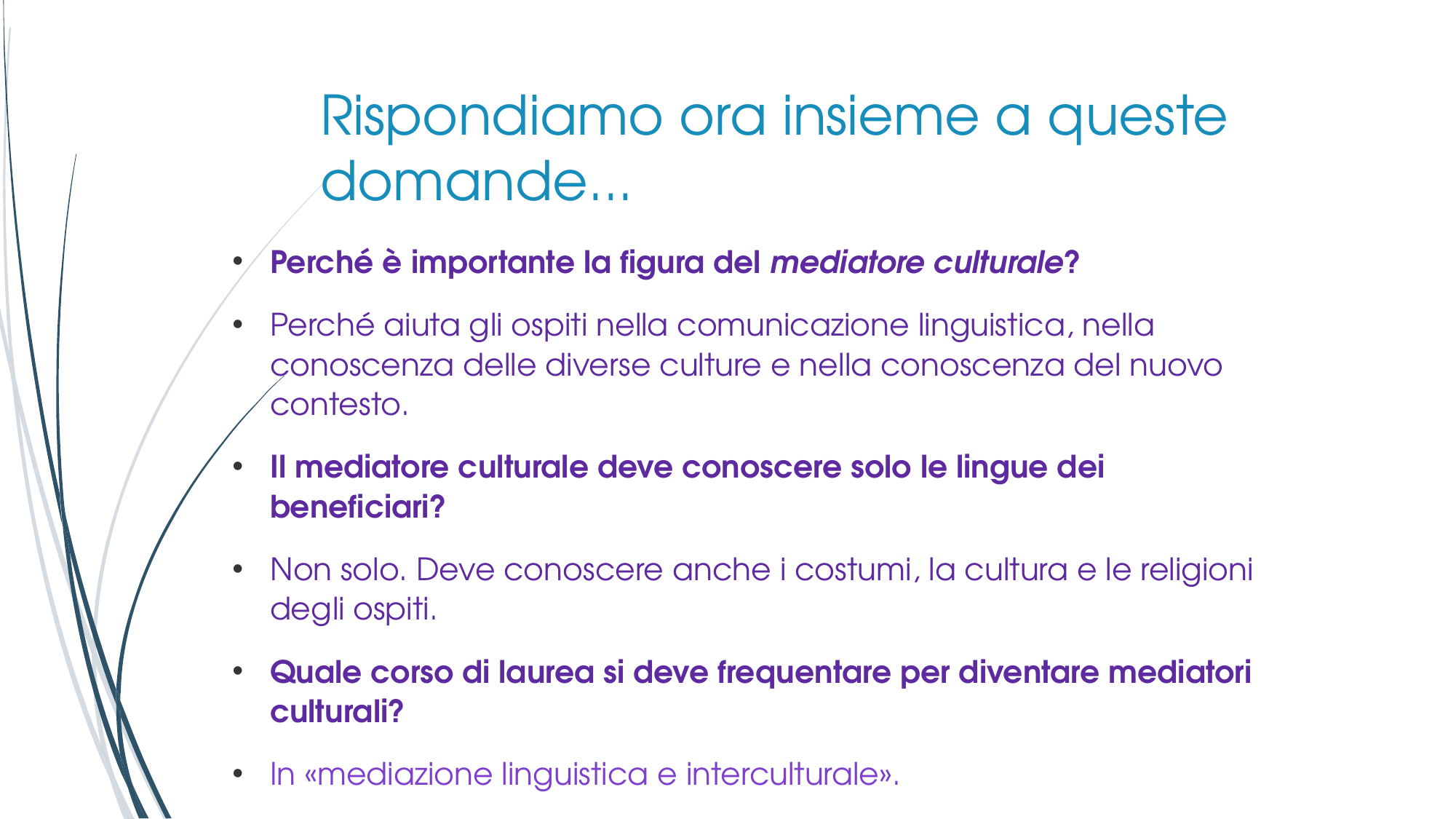

# Rispondiamo ora insieme a queste domande...
Perché è importante la figura del mediatore culturale?
Perché aiuta gli ospiti nella comunicazione linguistica, nella conoscenza delle diverse culture e nella conoscenza del nuovo contesto.
Il mediatore culturale deve conoscere solo le lingue dei beneficiari?
Non solo. Deve conoscere anche i costumi, la cultura e le religioni degli ospiti.
Quale corso di laurea si deve frequentare per diventare mediatori culturali?
In «mediazione linguistica e interculturale».